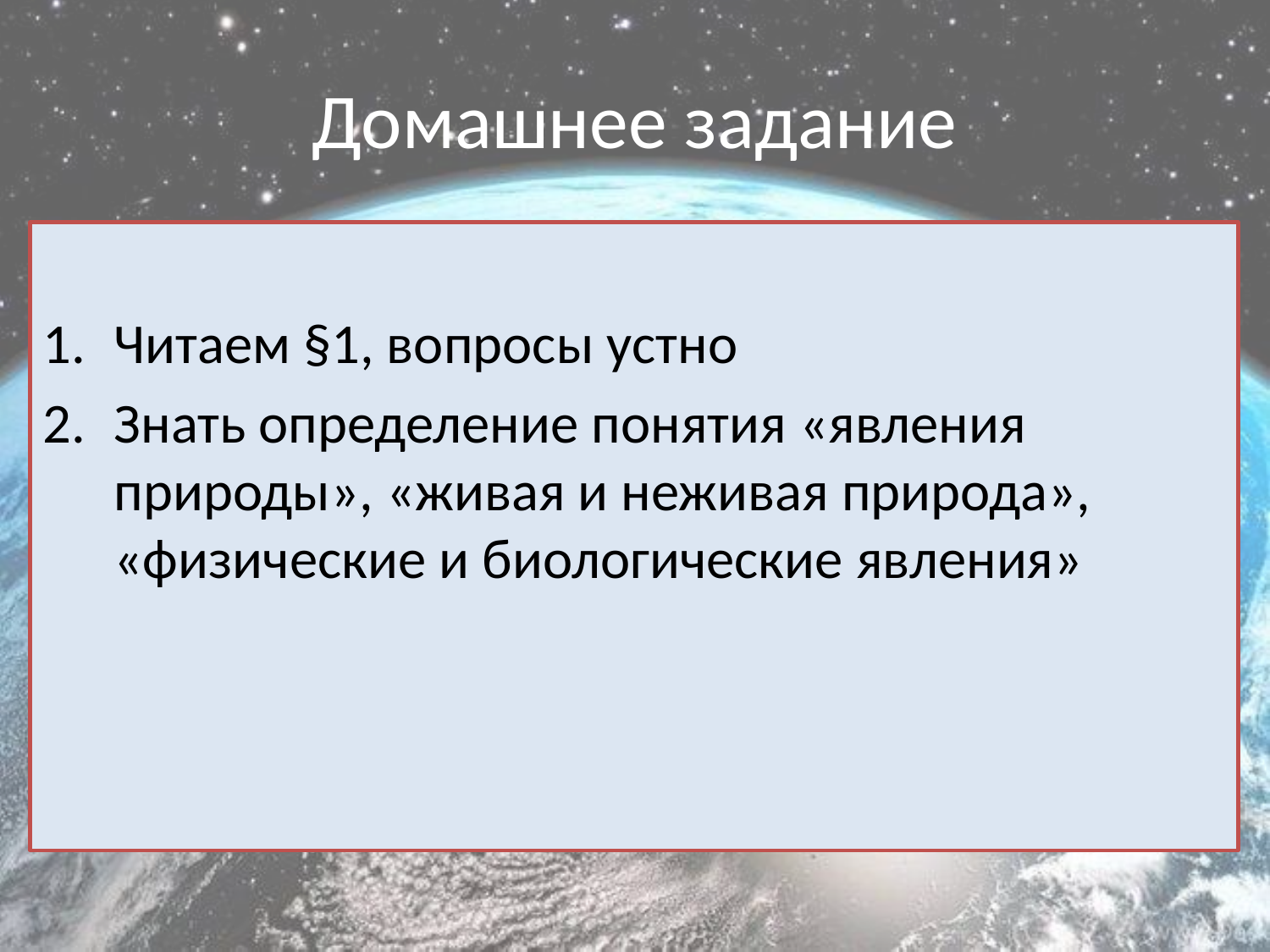

# Домашнее задание

Читаем §1, вопросы устно
Знать определение понятия «явления природы», «живая и неживая природа», «физические и биологические явления»